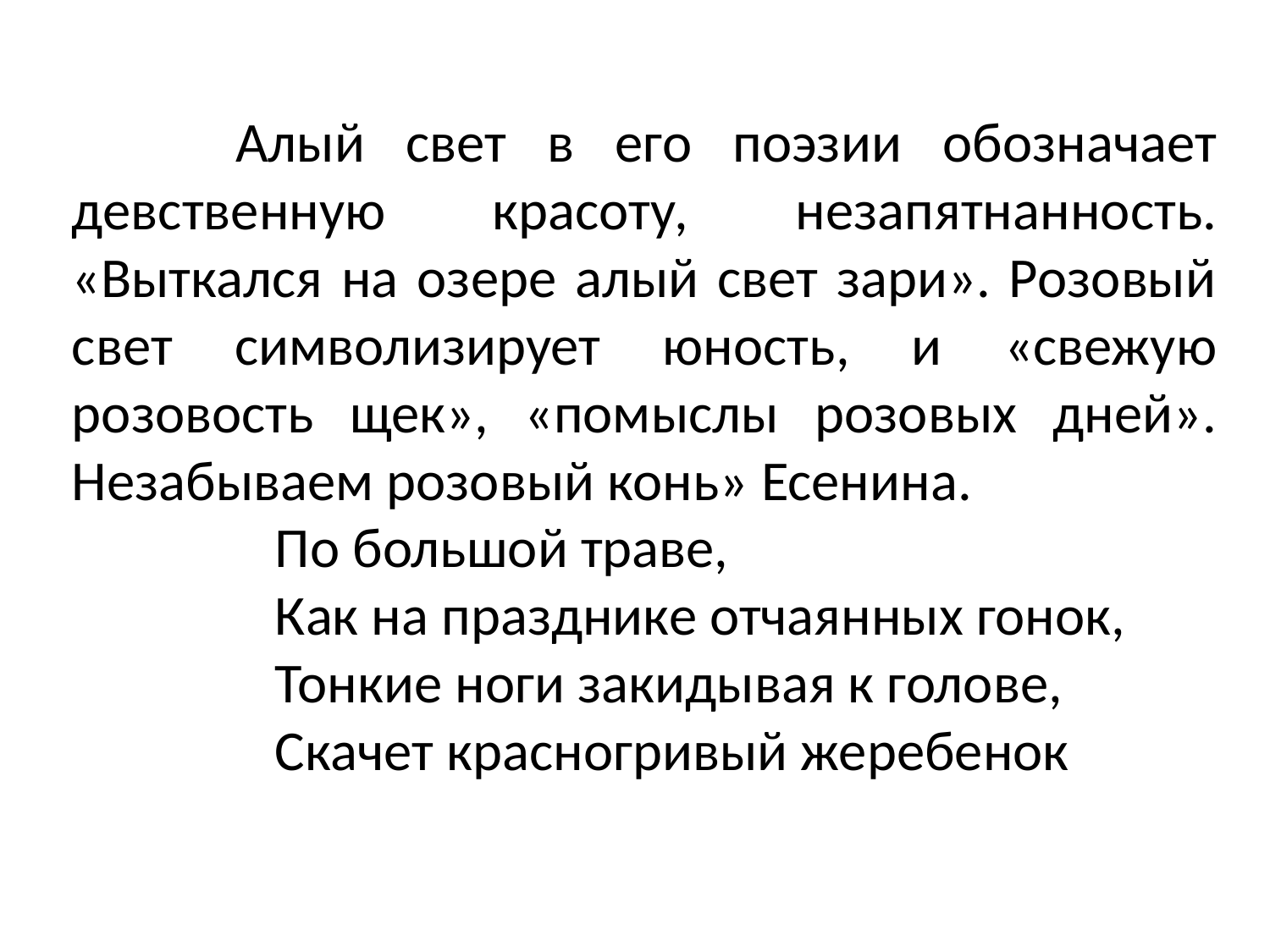

Алый свет в его поэзии обозначает девственную красоту, незапятнанность. «Выткался на озере алый свет зари». Розовый свет символизирует юность, и «свежую розовость щек», «помыслы розовых дней». Незабываем розовый конь» Есенина.
                По большой траве,
                Как на празднике отчаянных гонок,
                Тонкие ноги закидывая к голове,
                Скачет красногривый жеребенок